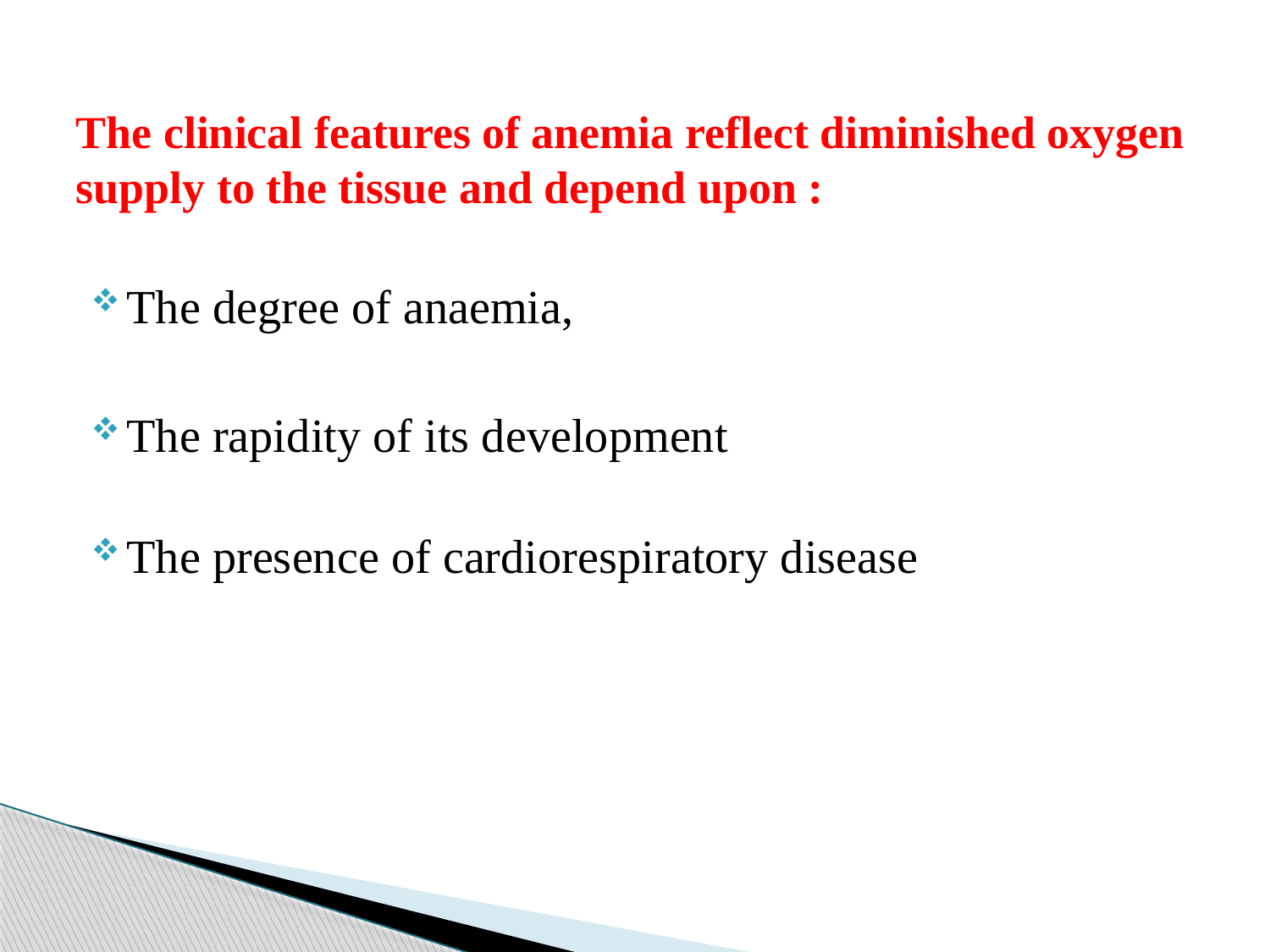

# The clinical features of anemia reflect diminished oxygen supply to the tissue and depend upon :

The degree of anaemia,

The rapidity of its development
The presence of cardiorespiratory disease